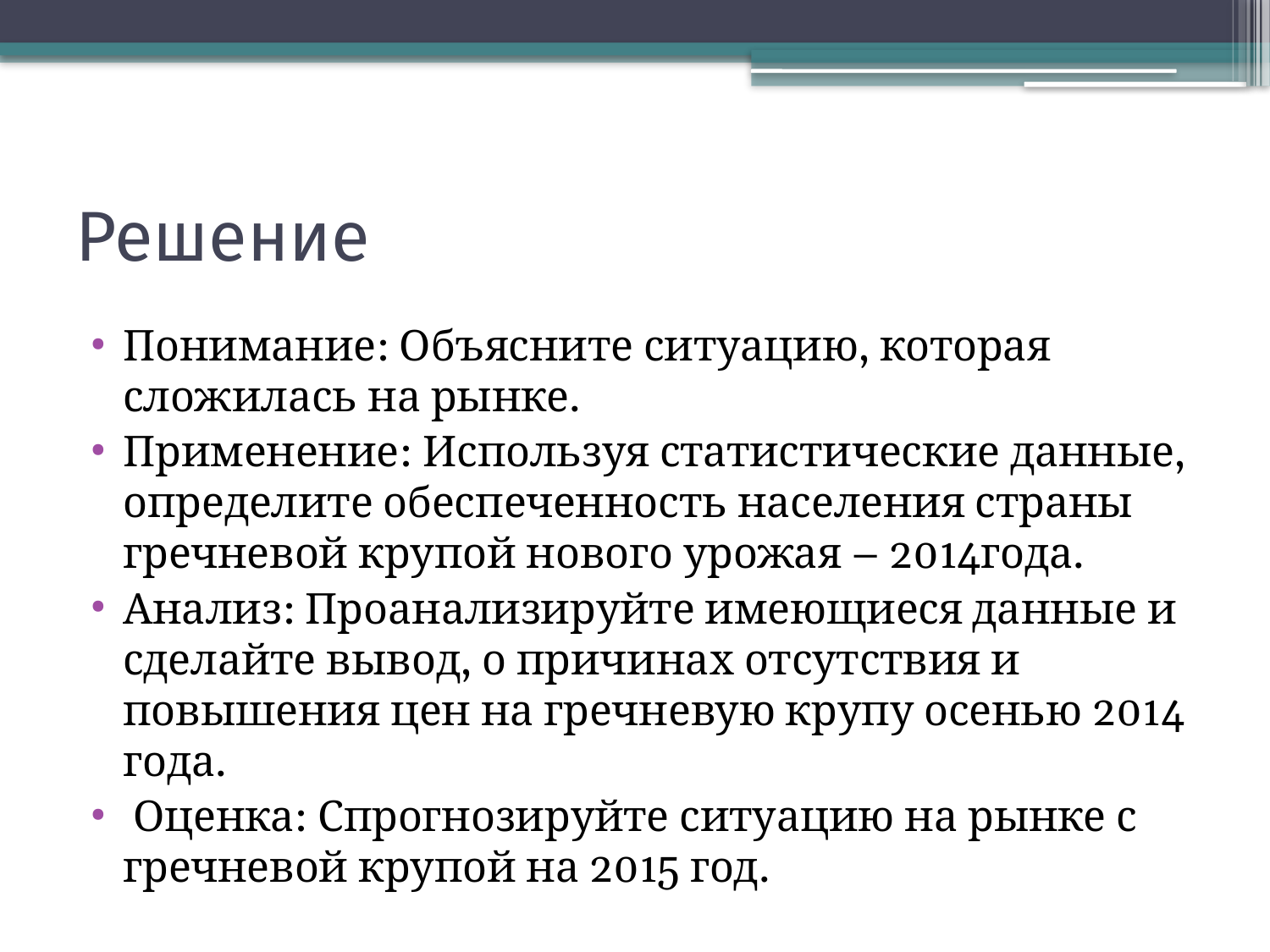

# Решение
Понимание: Объясните ситуацию, которая сложилась на рынке.
Применение: Используя статистические данные, определите обеспеченность населения страны гречневой крупой нового урожая – 2014года.
Анализ: Проанализируйте имеющиеся данные и сделайте вывод, о причинах отсутствия и повышения цен на гречневую крупу осенью 2014 года.
 Оценка: Спрогнозируйте ситуацию на рынке с гречневой крупой на 2015 год.